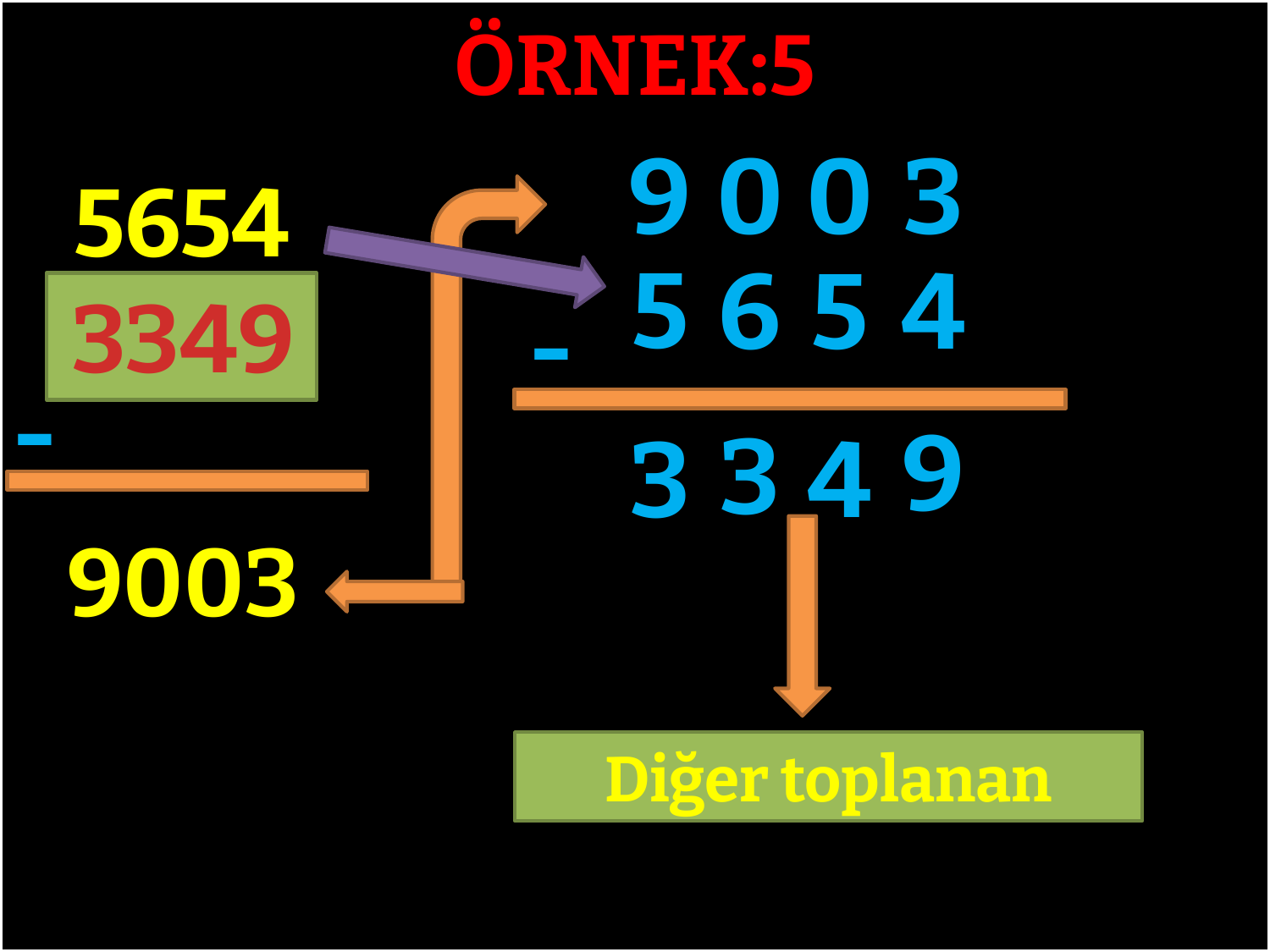

ÖRNEK:5
9
0
0
3
5654

5
6
5
4

3349

-
#
-

9
3
3
4

9003

Diğer toplanan